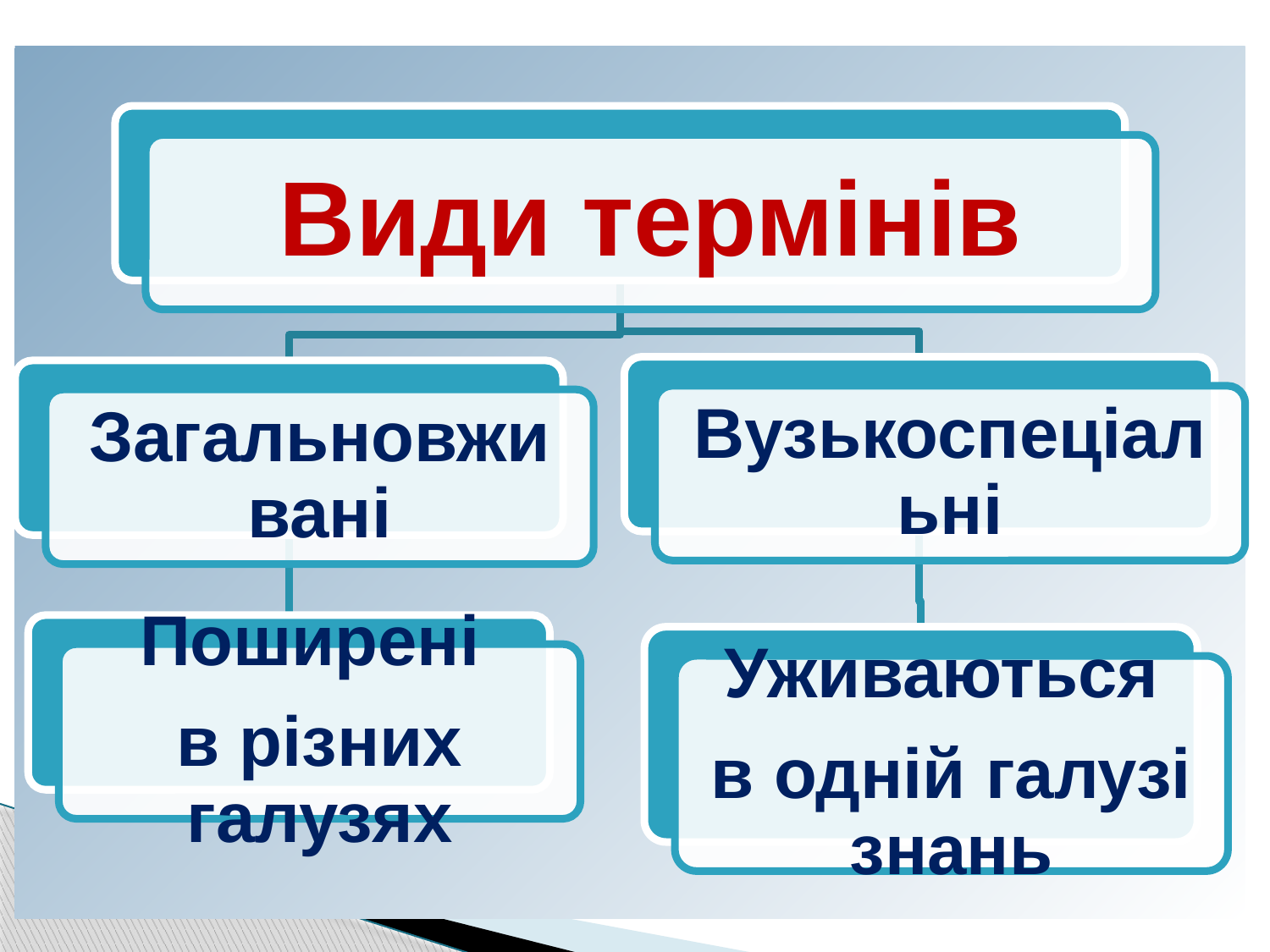

Види термінів
Загальновживані
Поширені
в різних галузях
Вузькоспеціальні
Уживаються
в одній галузі знань